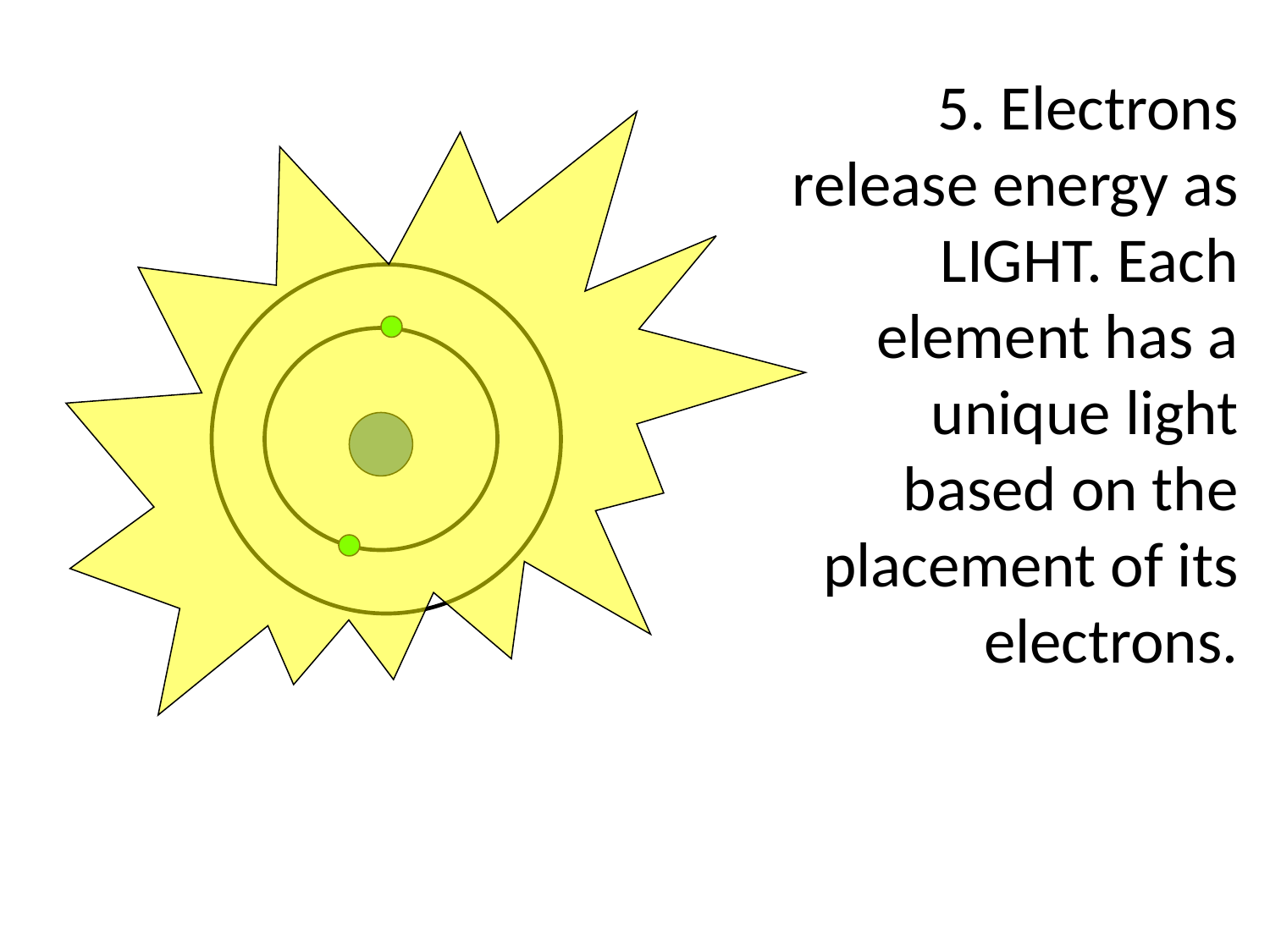

5. Electrons release energy as LIGHT. Each element has a unique light based on the placement of its electrons.